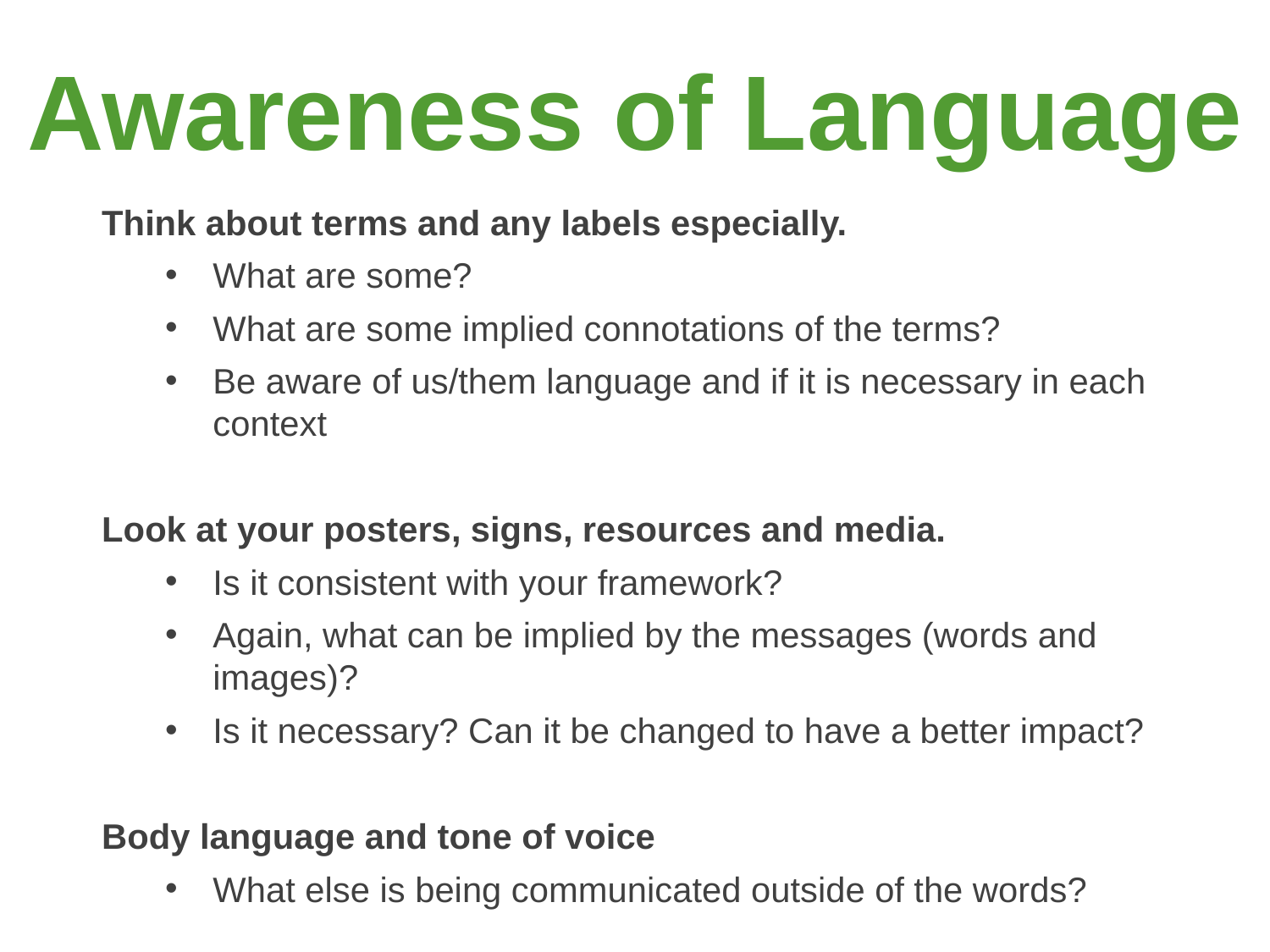

# Awareness of Language
Think about terms and any labels especially.
What are some?
What are some implied connotations of the terms?
Be aware of us/them language and if it is necessary in each context

Look at your posters, signs, resources and media.
Is it consistent with your framework?
Again, what can be implied by the messages (words and images)?
Is it necessary? Can it be changed to have a better impact?

Body language and tone of voice
What else is being communicated outside of the words?